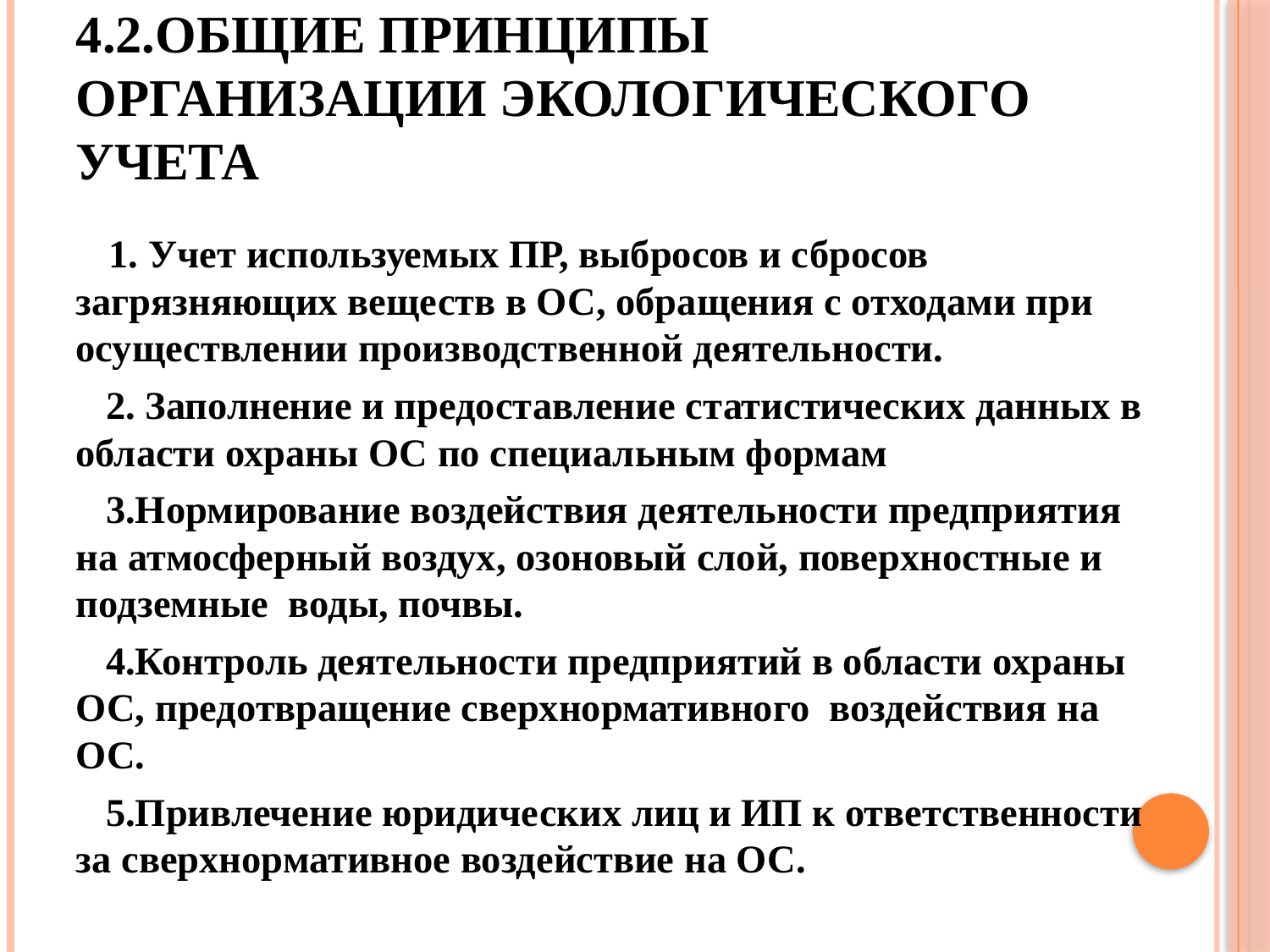

# 4.2.Общие принципы организации экологического учета
   1. Учет используемых ПР, выбросов и сбросов загрязняющих веществ в ОС, обращения с отходами при осуществлении производственной деятельности.
   2. Заполнение и предоставление статистических данных в области охраны ОС по специальным формам
   3.Нормирование воздействия деятельности предприятия на атмосферный воздух, озоновый слой, поверхностные и подземные  воды, почвы.
   4.Контроль деятельности предприятий в области охраны ОС, предотвращение сверхнормативного  воздействия на ОС.
   5.Привлечение юридических лиц и ИП к ответственности за сверхнормативное воздействие на ОС.